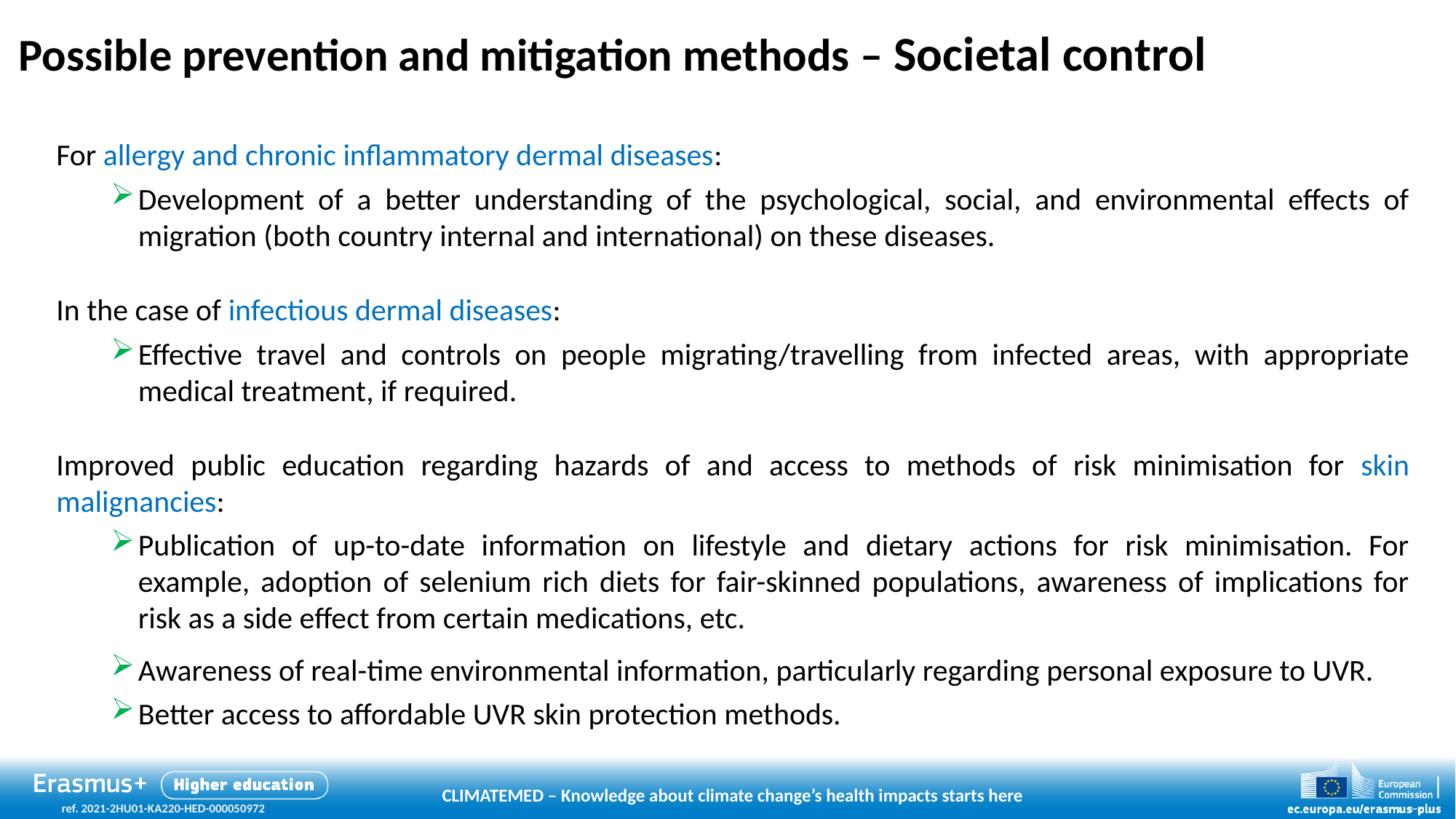

Possible prevention and mitigation methods – Societal control
For allergy and chronic inflammatory dermal diseases:
Development of a better understanding of the psychological, social, and environmental effects of migration (both country internal and international) on these diseases.
In the case of infectious dermal diseases:
Effective travel and controls on people migrating/travelling from infected areas, with appropriate medical treatment, if required.
Improved public education regarding hazards of and access to methods of risk minimisation for skin malignancies:
Publication of up-to-date information on lifestyle and dietary actions for risk minimisation. For example, adoption of selenium rich diets for fair-skinned populations, awareness of implications for risk as a side effect from certain medications, etc.
Awareness of real-time environmental information, particularly regarding personal exposure to UVR.
Better access to affordable UVR skin protection methods.